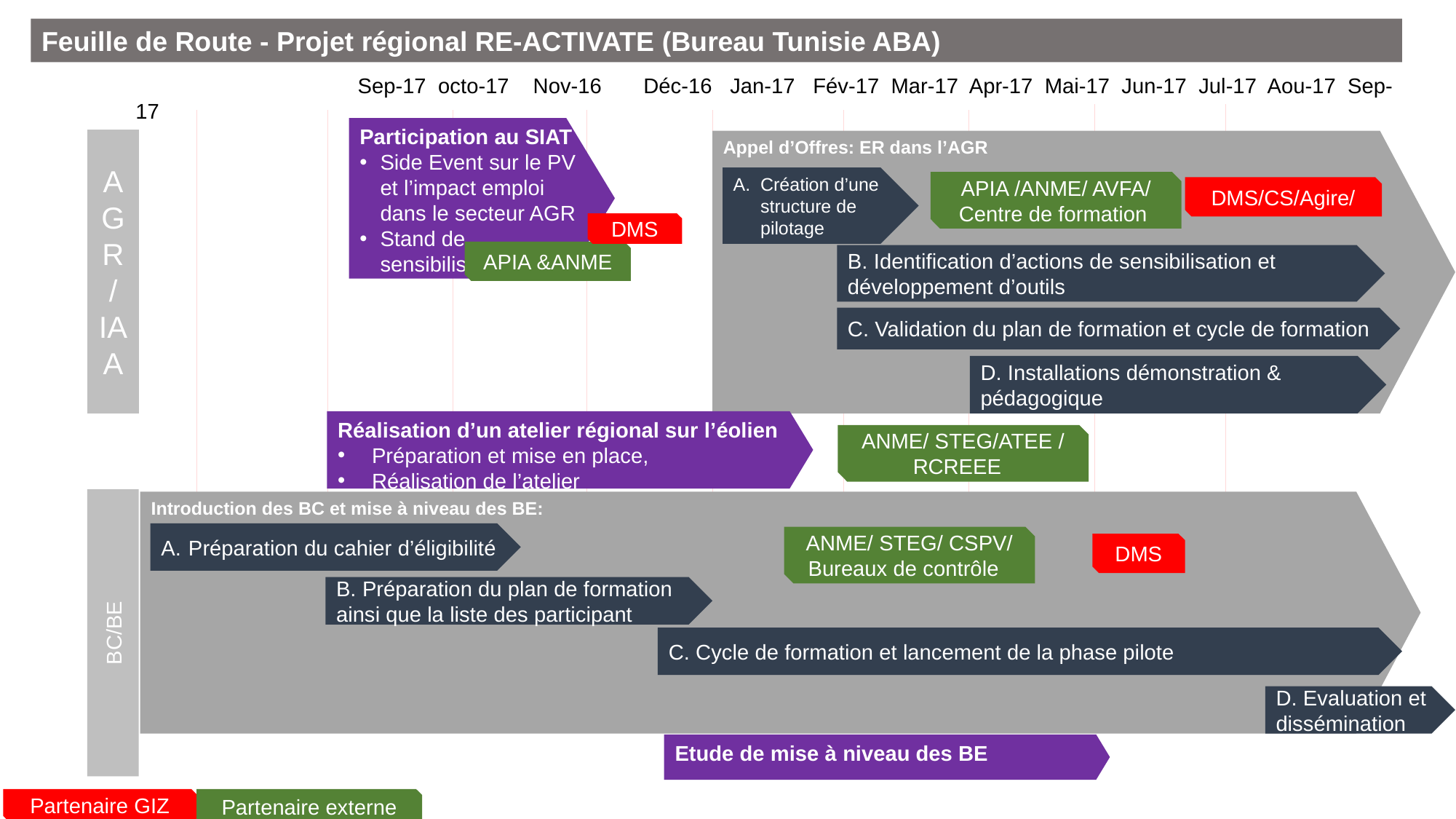

Feuille de Route - Projet régional RE-ACTIVATE (Bureau Tunisie ABA)
                                     Sep-17  octo-17    Nov-16       Déc-16   Jan-17   Fév-17  Mar-17  Apr-17  Mai-17  Jun-17  Jul-17  Aou-17  Sep-17
Participation au SIAT
Side Event sur le PV et l’impact emploi dans le secteur AGR
Stand de sensibilisation

AGR/IAA
Appel d’Offres: ER dans l’AGR
Création d’une structure de pilotage
APIA /ANME/ AVFA/ Centre de formation
DMS/CS/Agire/
DMS
APIA &ANME
B. Identification d’actions de sensibilisation et développement d’outils
C. Validation du plan de formation et cycle de formation
D. Installations démonstration & pédagogique
Réalisation d’un atelier régional sur l’éolien
Préparation et mise en place,
Réalisation de l’atelier

ANME/ STEG/ATEE / RCREEE
BC/BE
Introduction des BC et mise à niveau des BE:

Préparation du cahier d’éligibilité
ANME/ STEG/ CSPV/ Bureaux de contrôle
DMS
B. Préparation du plan de formation ainsi que la liste des participant
C. Cycle de formation et lancement de la phase pilote
D. Evaluation et dissémination
Etude de mise à niveau des BE

Partenaire GIZ
Partenaire externe